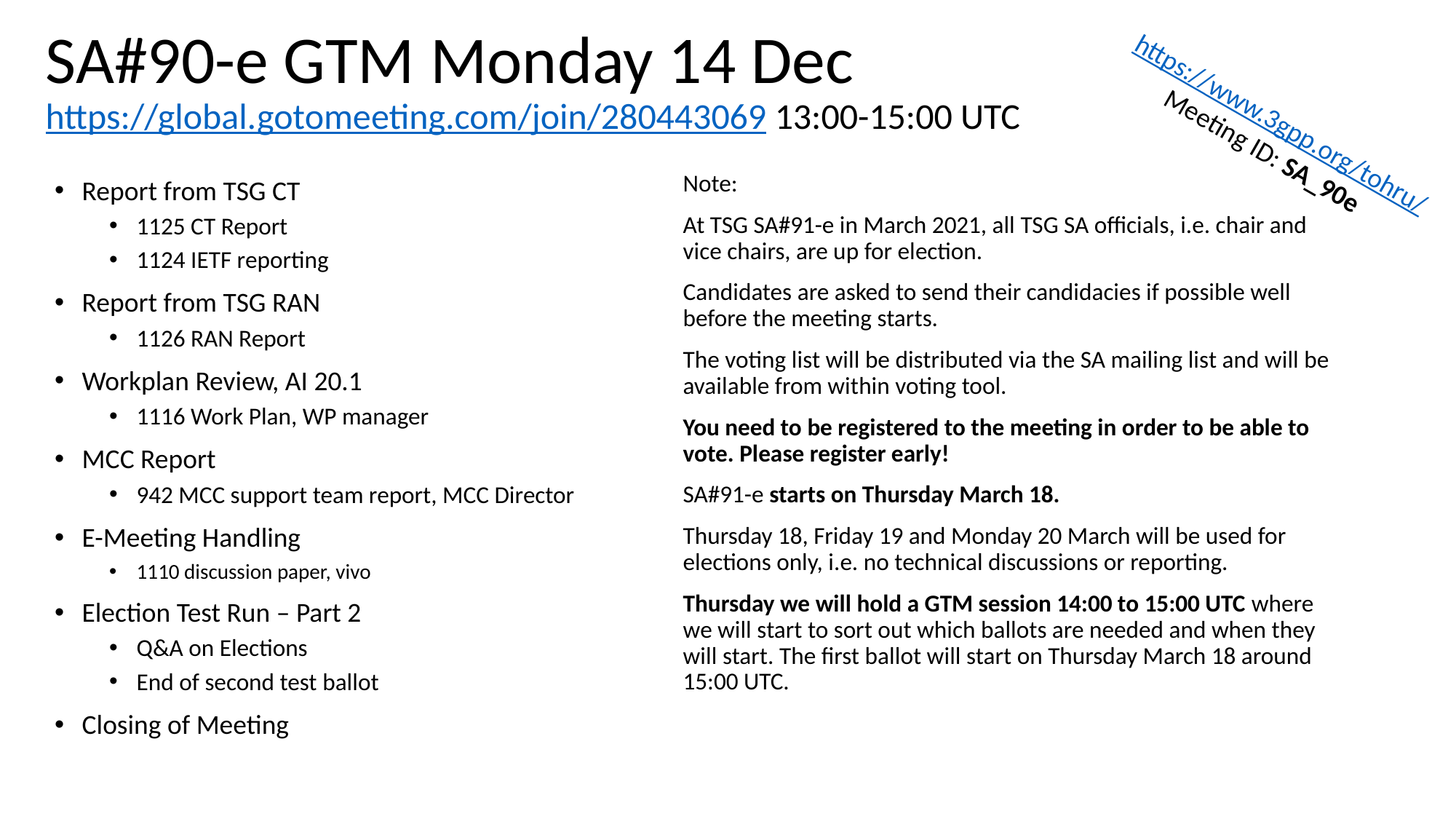

# SA#90-e GTM Monday 14 Dec https://global.gotomeeting.com/join/280443069 13:00-15:00 UTC
https://www.3gpp.org/tohru/
Meeting ID: SA_90e
Note:
At TSG SA#91-e in March 2021, all TSG SA officials, i.e. chair and vice chairs, are up for election.
Candidates are asked to send their candidacies if possible well before the meeting starts.
The voting list will be distributed via the SA mailing list and will be available from within voting tool.
You need to be registered to the meeting in order to be able to vote. Please register early!
SA#91-e starts on Thursday March 18.
Thursday 18, Friday 19 and Monday 20 March will be used for elections only, i.e. no technical discussions or reporting.
Thursday we will hold a GTM session 14:00 to 15:00 UTC where we will start to sort out which ballots are needed and when they will start. The first ballot will start on Thursday March 18 around 15:00 UTC.
Report from TSG CT
1125 CT Report
1124 IETF reporting
Report from TSG RAN
1126 RAN Report
Workplan Review, AI 20.1
1116 Work Plan, WP manager
MCC Report
942 MCC support team report, MCC Director
E-Meeting Handling
1110 discussion paper, vivo
Election Test Run – Part 2
Q&A on Elections
End of second test ballot
Closing of Meeting